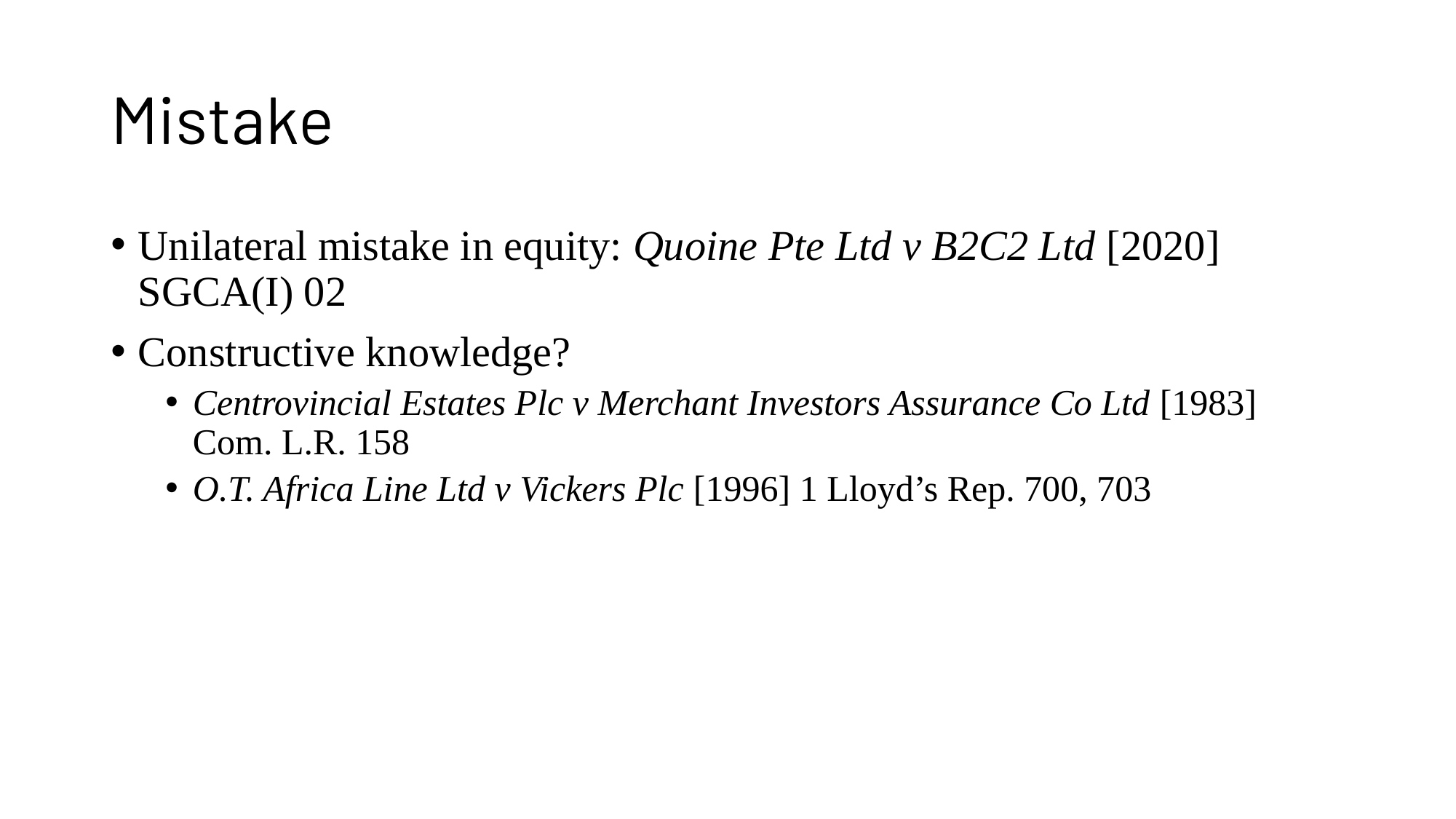

# Mistake
Unilateral mistake in equity: Quoine Pte Ltd v B2C2 Ltd [2020] SGCA(I) 02
Constructive knowledge?
Centrovincial Estates Plc v Merchant Investors Assurance Co Ltd [1983] Com. L.R. 158
O.T. Africa Line Ltd v Vickers Plc [1996] 1 Lloyd’s Rep. 700, 703